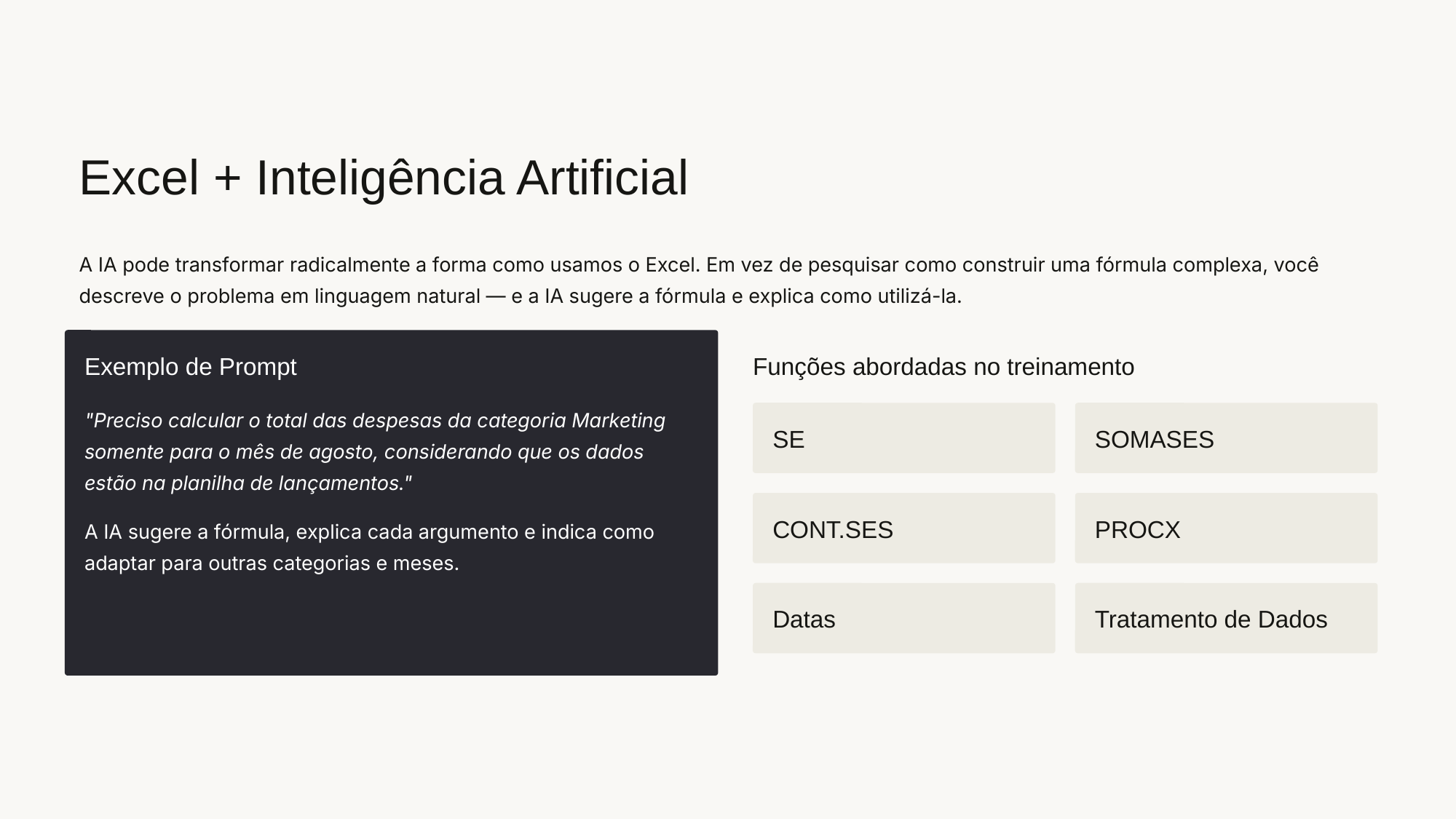

Excel + Inteligência Artificial
A IA pode transformar radicalmente a forma como usamos o Excel. Em vez de pesquisar como construir uma fórmula complexa, você descreve o problema em linguagem natural — e a IA sugere a fórmula e explica como utilizá-la.

Exemplo de Prompt
Funções abordadas no treinamento
"Preciso calcular o total das despesas da categoria Marketing somente para o mês de agosto, considerando que os dados estão na planilha de lançamentos."
A IA sugere a fórmula, explica cada argumento e indica como adaptar para outras categorias e meses.

SE
SOMASES

CONT.SES
PROCX

Datas
Tratamento de Dados